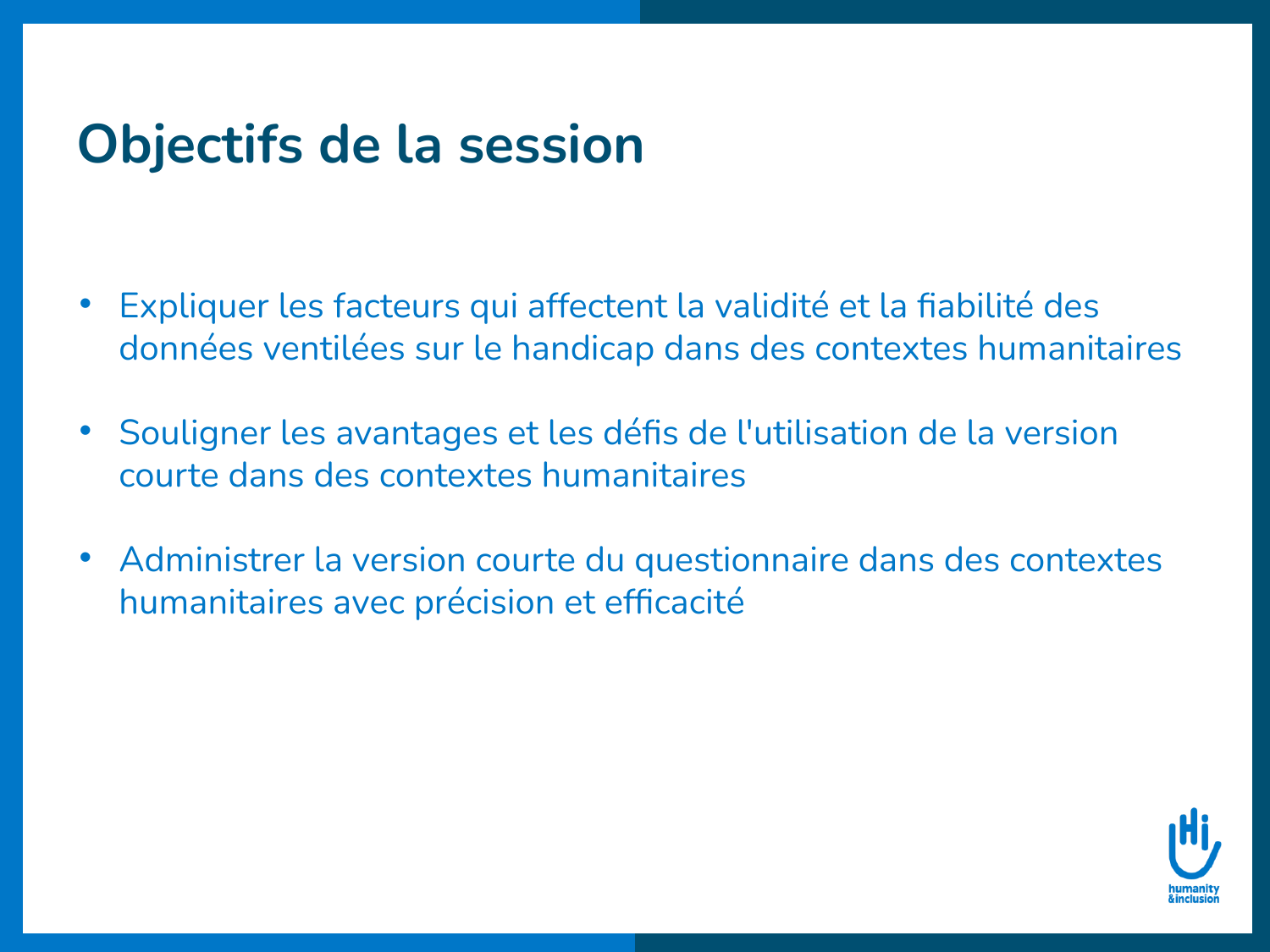

# Objectifs de la session

Expliquer les facteurs qui affectent la validité et la fiabilité des données ventilées sur le handicap dans des contextes humanitaires

Souligner les avantages et les défis de l'utilisation de la version courte dans des contextes humanitaires

Administrer la version courte du questionnaire dans des contextes humanitaires avec précision et efficacité